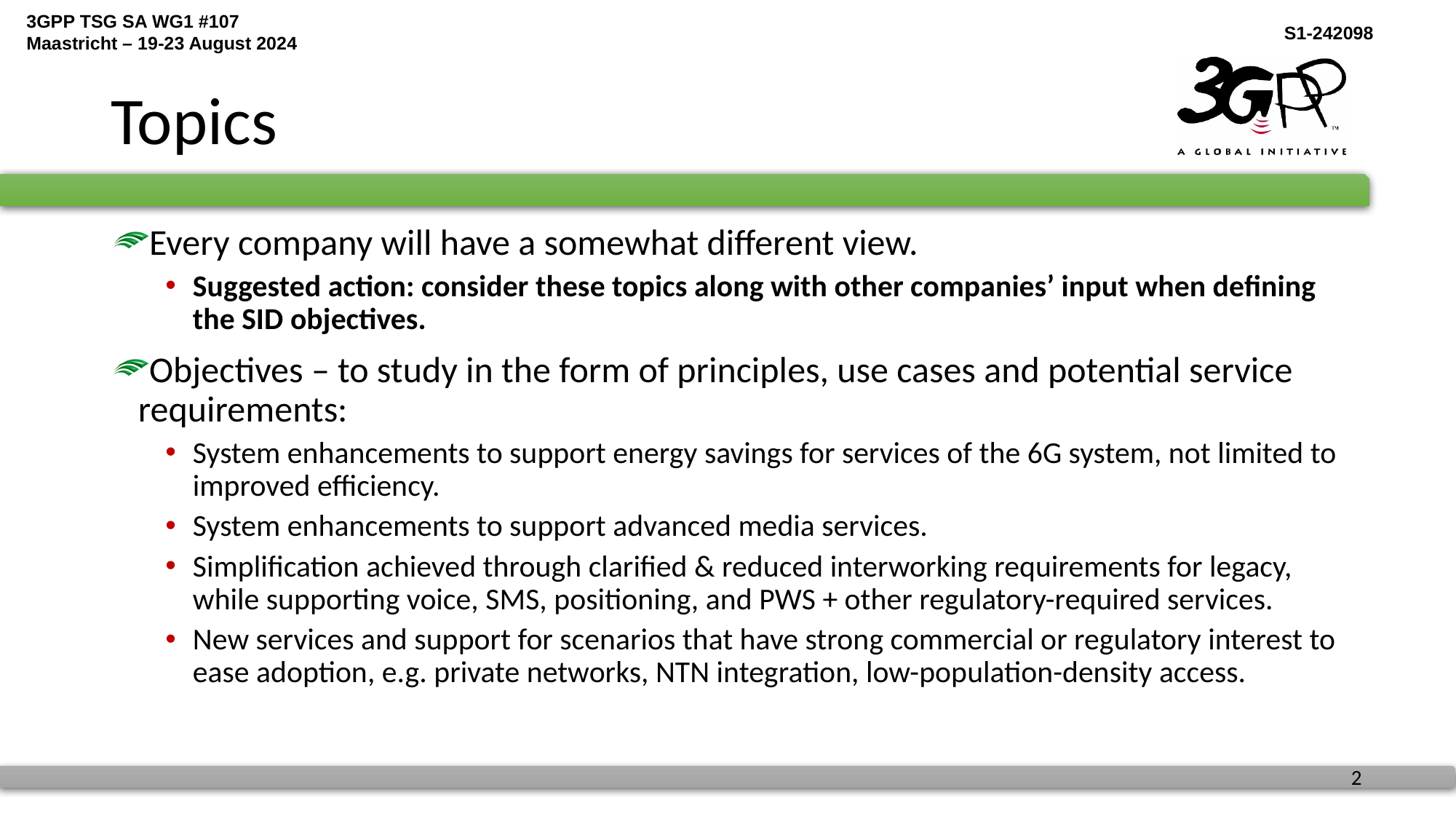

# Topics
Every company will have a somewhat different view.
Suggested action: consider these topics along with other companies’ input when defining the SID objectives.
Objectives – to study in the form of principles, use cases and potential service requirements:
System enhancements to support energy savings for services of the 6G system, not limited to improved efficiency.
System enhancements to support advanced media services.
Simplification achieved through clarified & reduced interworking requirements for legacy, while supporting voice, SMS, positioning, and PWS + other regulatory-required services.
New services and support for scenarios that have strong commercial or regulatory interest to ease adoption, e.g. private networks, NTN integration, low-population-density access.